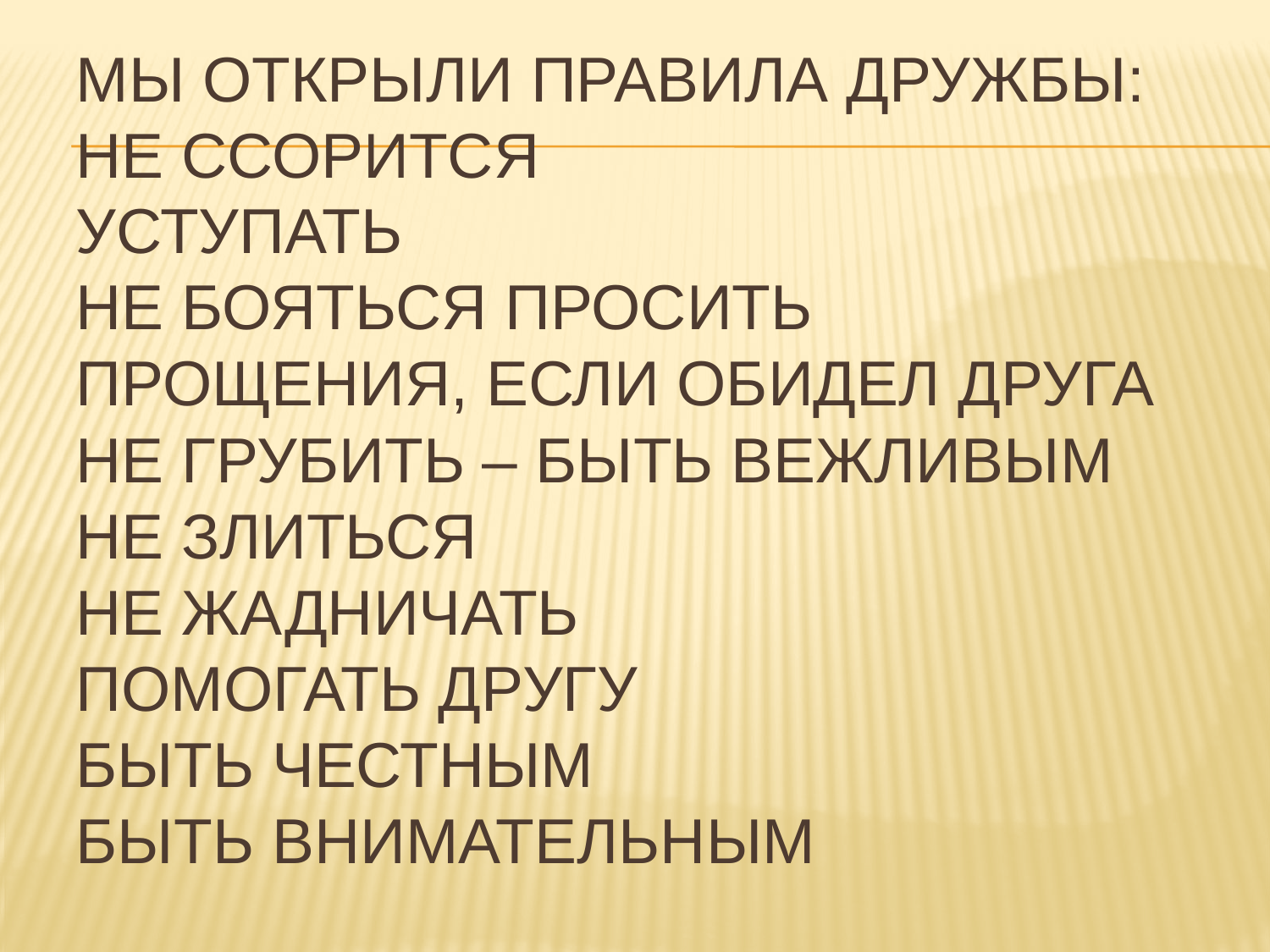

# Мы открыли правила дружбы: Не ссорится Уступать Не бояться просить прощения, если обидел друга Не грубить – быть вежливым Не злиться Не жадничать Помогать другу Быть честным Быть внимательным